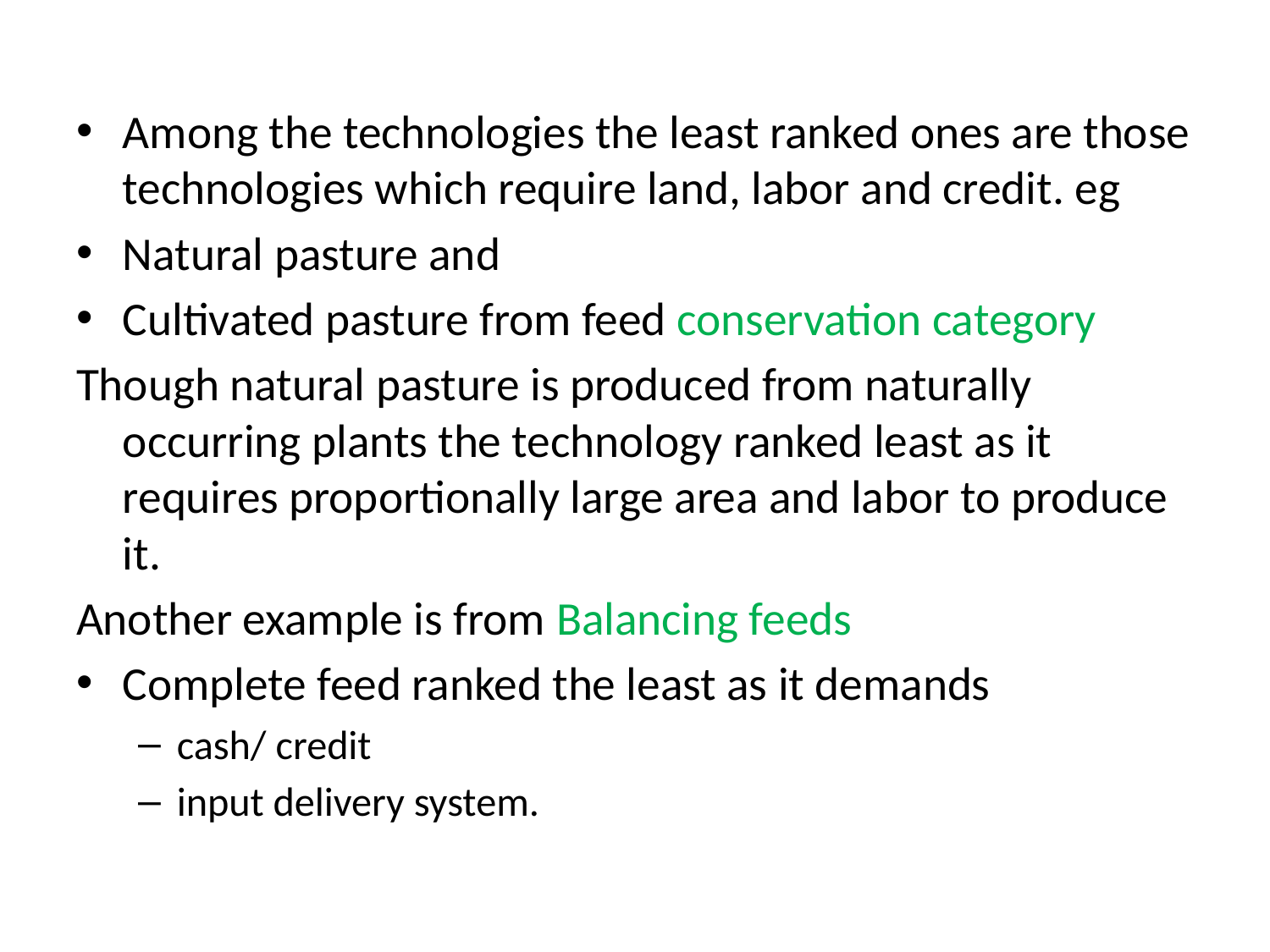

Among the technologies the least ranked ones are those technologies which require land, labor and credit. eg
Natural pasture and
Cultivated pasture from feed conservation category
Though natural pasture is produced from naturally occurring plants the technology ranked least as it requires proportionally large area and labor to produce it.
Another example is from Balancing feeds
Complete feed ranked the least as it demands
cash/ credit
input delivery system.